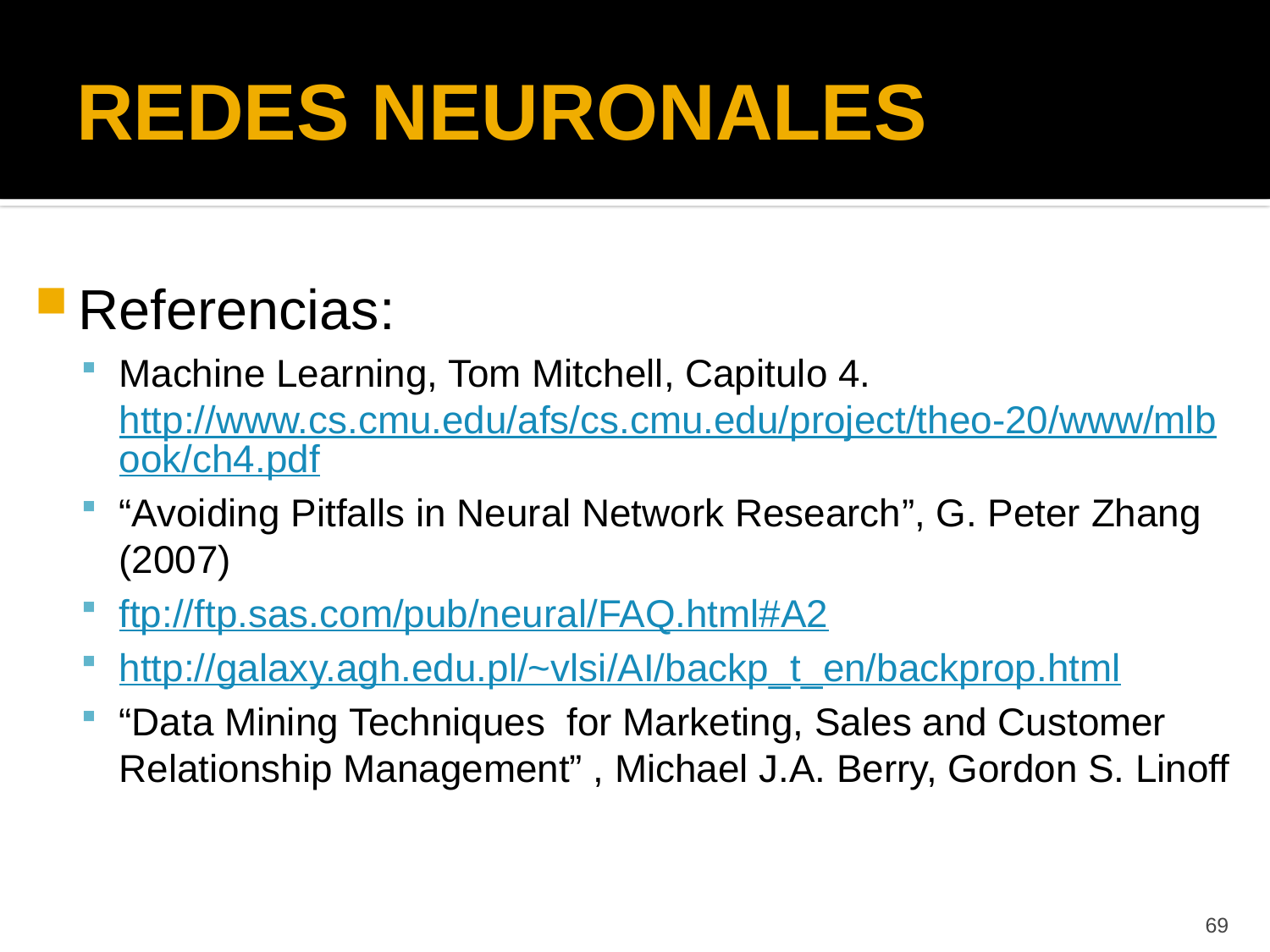

# REDES NEURONALES
Referencias:
Machine Learning, Tom Mitchell, Capitulo 4. http://www.cs.cmu.edu/afs/cs.cmu.edu/project/theo-20/www/mlbook/ch4.pdf
“Avoiding Pitfalls in Neural Network Research”, G. Peter Zhang (2007)
ftp://ftp.sas.com/pub/neural/FAQ.html#A2
http://galaxy.agh.edu.pl/~vlsi/AI/backp_t_en/backprop.html
“Data Mining Techniques  for Marketing, Sales and Customer Relationship Management” , Michael J.A. Berry, Gordon S. Linoff

69